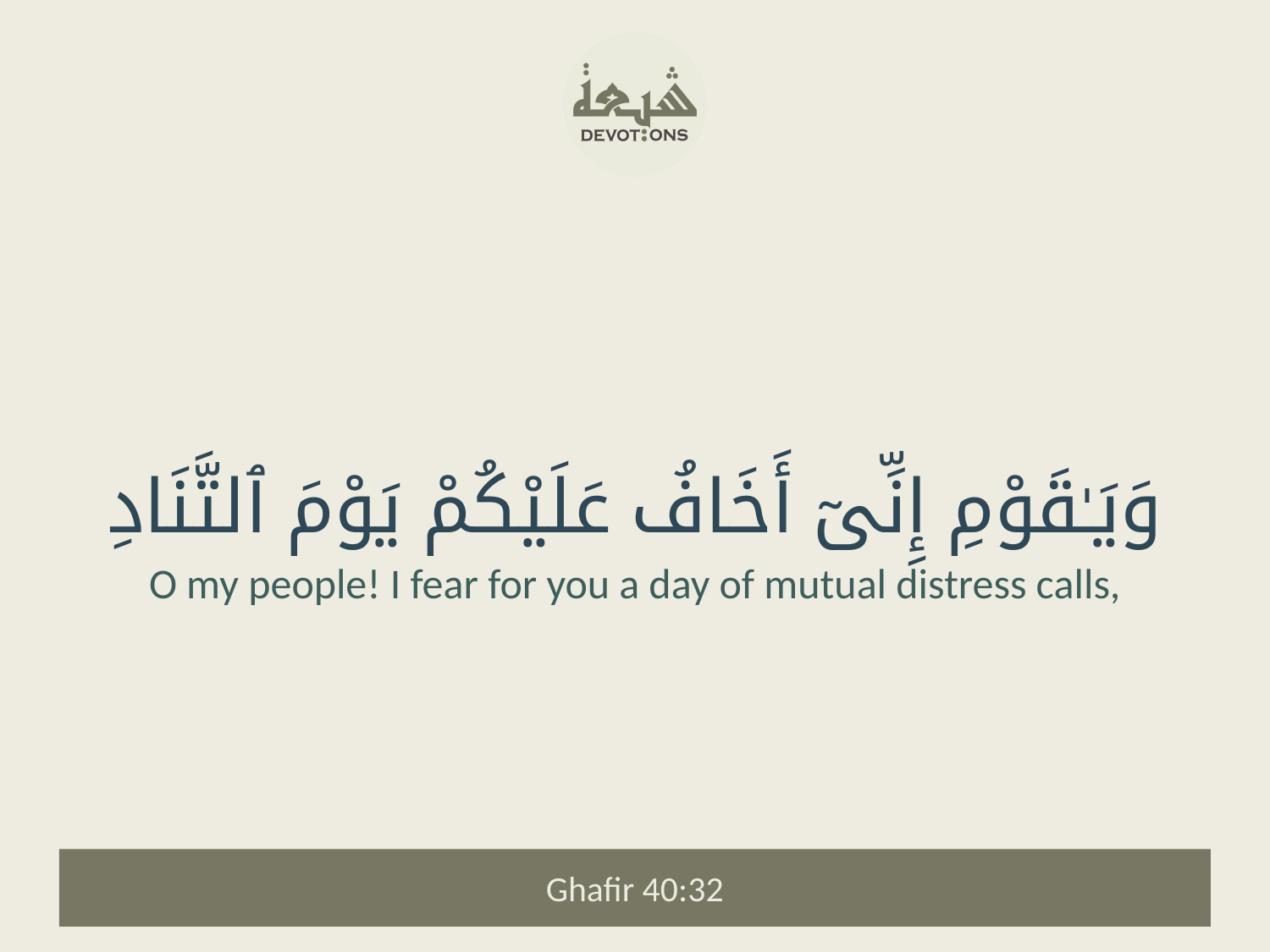

وَيَـٰقَوْمِ إِنِّىٓ أَخَافُ عَلَيْكُمْ يَوْمَ ٱلتَّنَادِ
O my people! I fear for you a day of mutual distress calls,
Ghafir 40:32